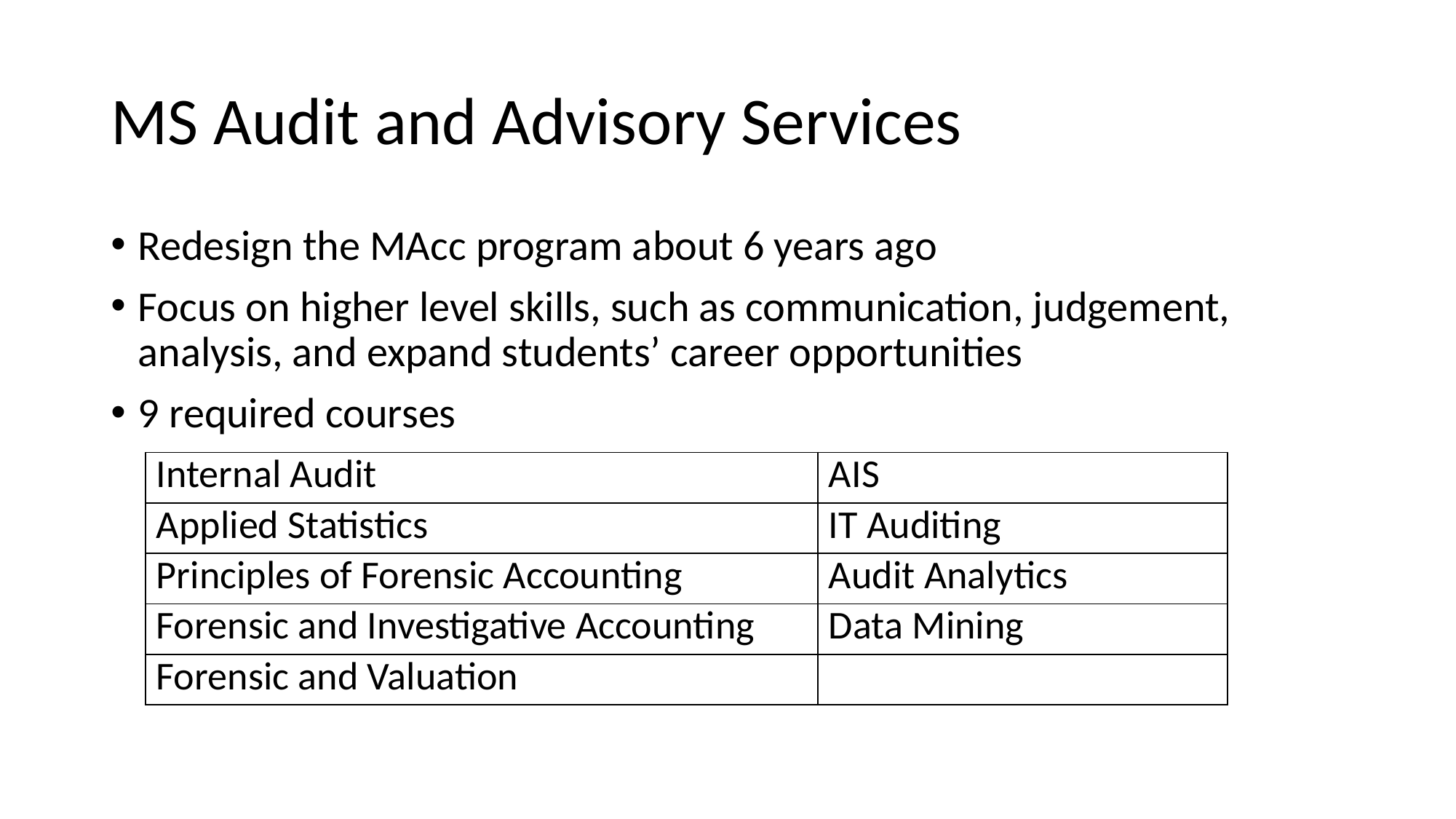

# MS Audit and Advisory Services
Redesign the MAcc program about 6 years ago
Focus on higher level skills, such as communication, judgement, analysis, and expand students’ career opportunities
9 required courses

| Internal Audit | AIS |
| --- | --- |
| Applied Statistics | IT Auditing |
| Principles of Forensic Accounting | Audit Analytics |
| Forensic and Investigative Accounting | Data Mining |
| Forensic and Valuation |  |